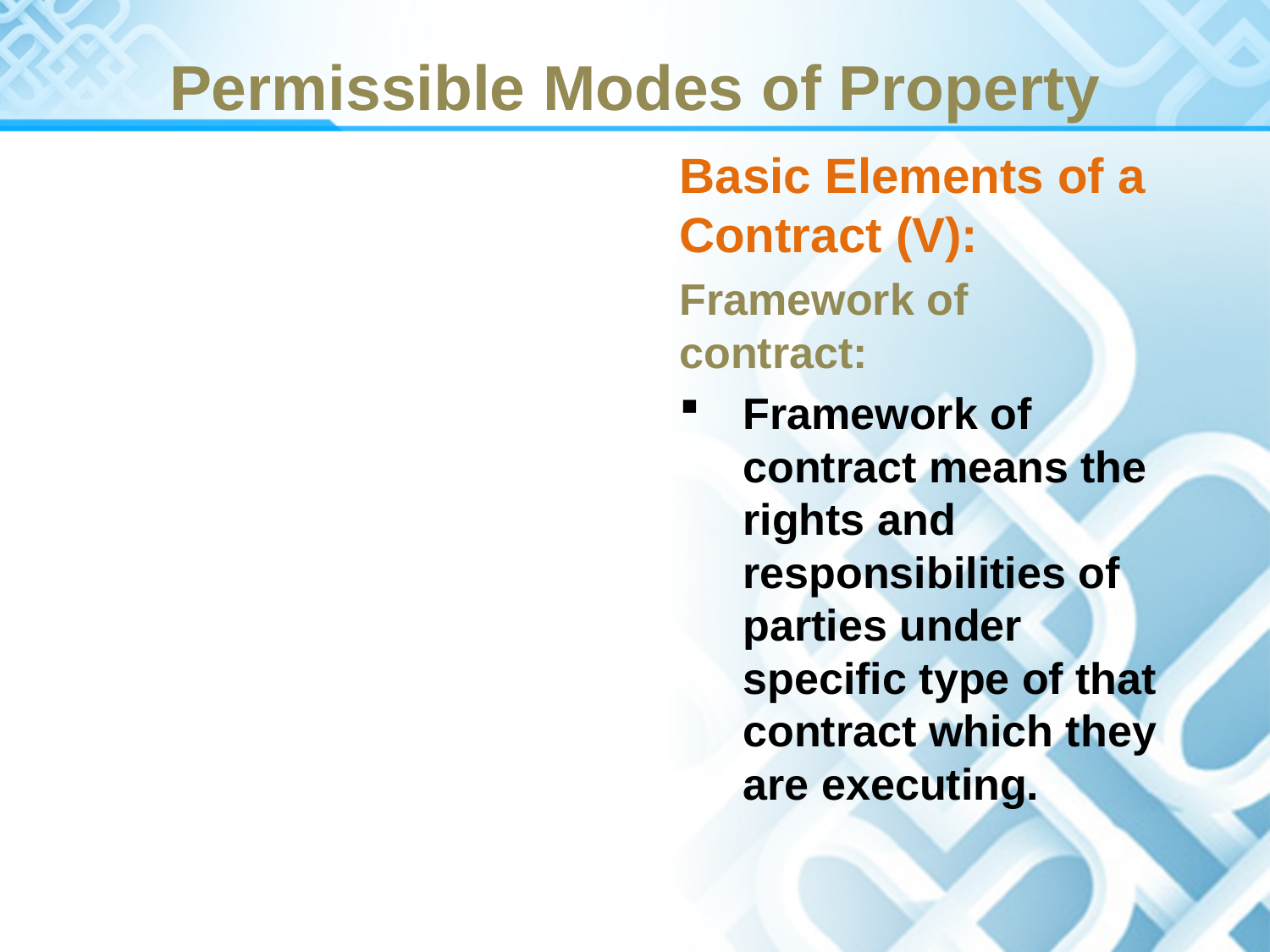

Permissible Modes of Property
Basic Elements of a Contract (V):
Framework of contract:
Framework of contract means the rights and responsibilities of parties under specific type of that contract which they are executing.